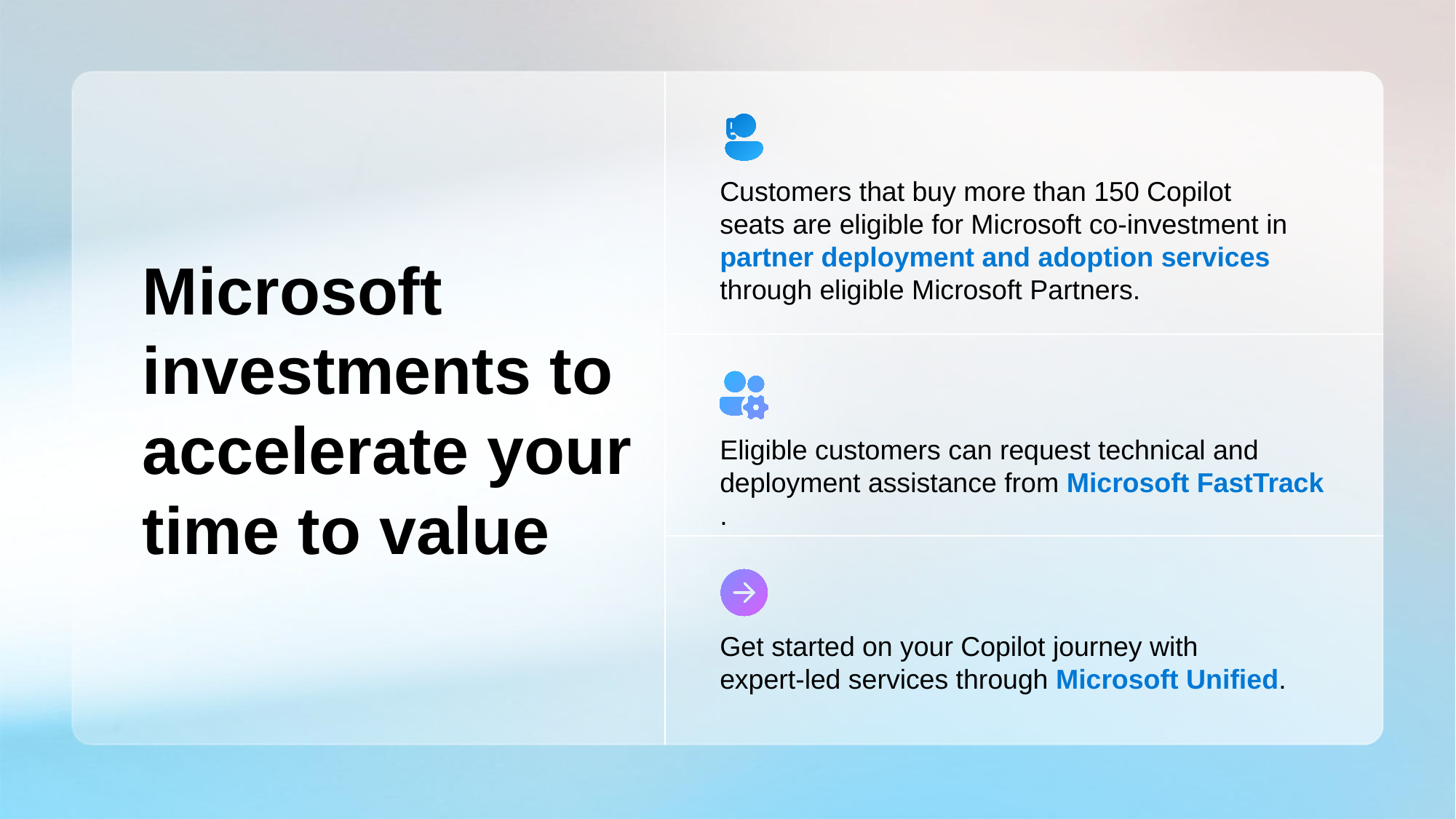

Customers that buy more than 150 Copilot
seats are eligible for Microsoft co-investment in partner deployment and adoption services through eligible Microsoft Partners.
# Microsoft investments to accelerate your time to value

Eligible customers can request technical and deployment assistance from Microsoft FastTrack.

Get started on your Copilot journey with
expert-led services through Microsoft Unified.